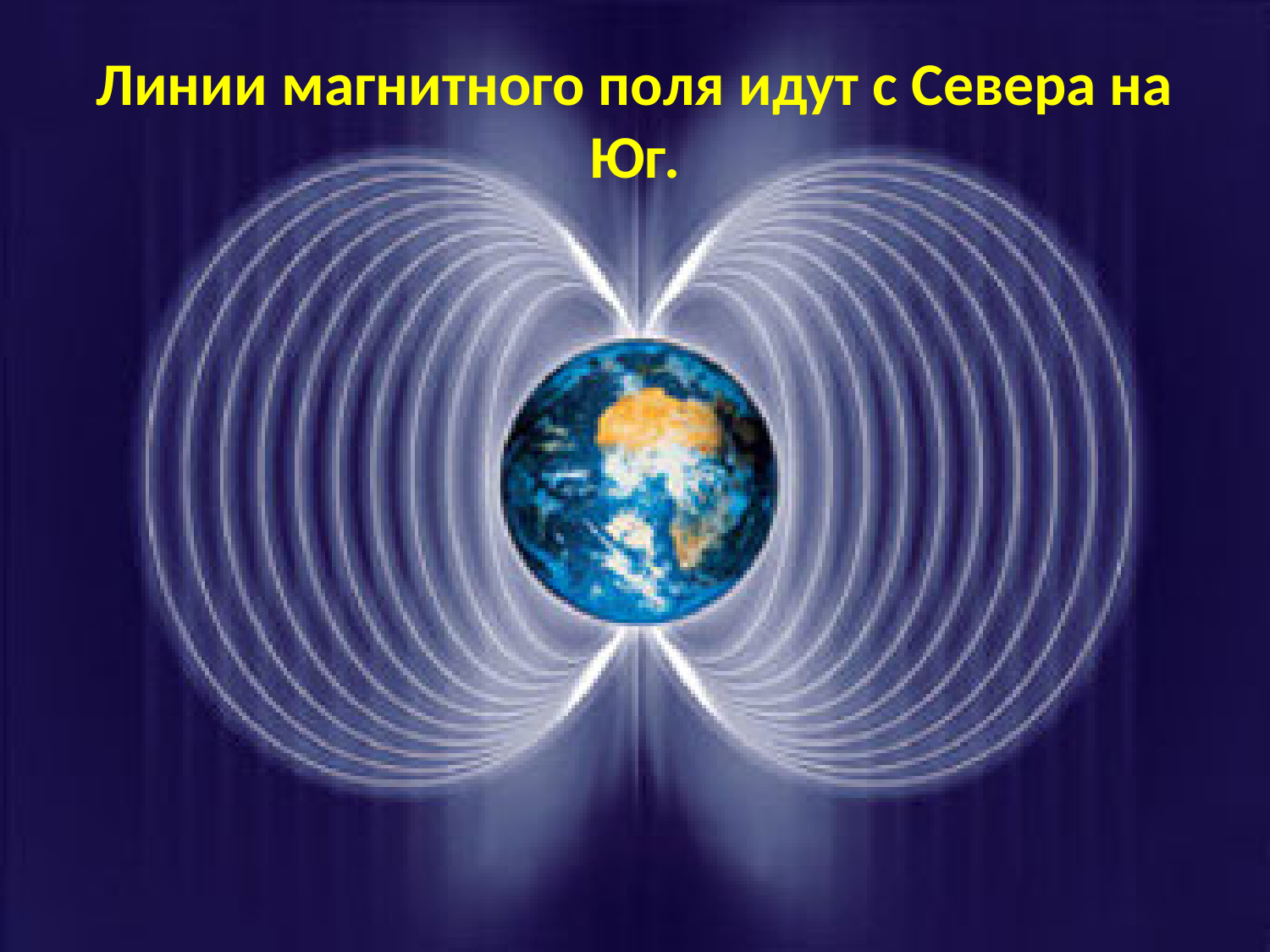

# Линии магнитного поля идут с Севера на Юг.